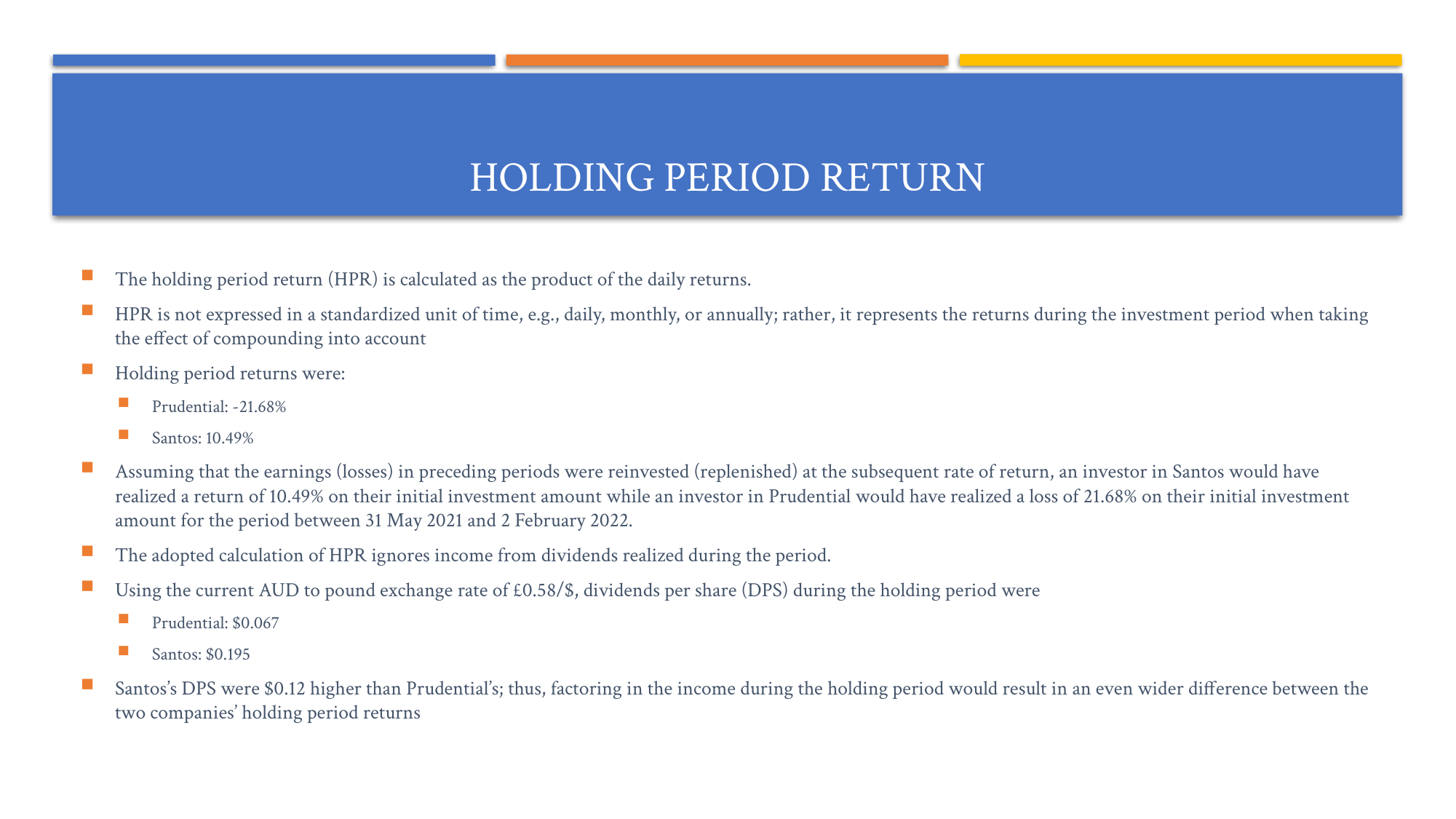

# HOLDING PERIOD RETURN
The holding period return (HPR) is calculated as the product of the daily returns.
HPR is not expressed in a standardized unit of time, e.g., daily, monthly, or annually; rather, it represents the returns during the investment period when taking the effect of compounding into account
Holding period returns were:
Prudential: -21.68%
Santos: 10.49%
Assuming that the earnings (losses) in preceding periods were reinvested (replenished) at the subsequent rate of return, an investor in Santos would have realized a return of 10.49% on their initial investment amount while an investor in Prudential would have realized a loss of 21.68% on their initial investment amount for the period between 31 May 2021 and 2 February 2022.
The adopted calculation of HPR ignores income from dividends realized during the period.
Using the current AUD to pound exchange rate of £0.58/$, dividends per share (DPS) during the holding period were
Prudential: $0.067
Santos: $0.195
Santos’s DPS were $0.12 higher than Prudential’s; thus, factoring in the income during the holding period would result in an even wider difference between the two companies’ holding period returns